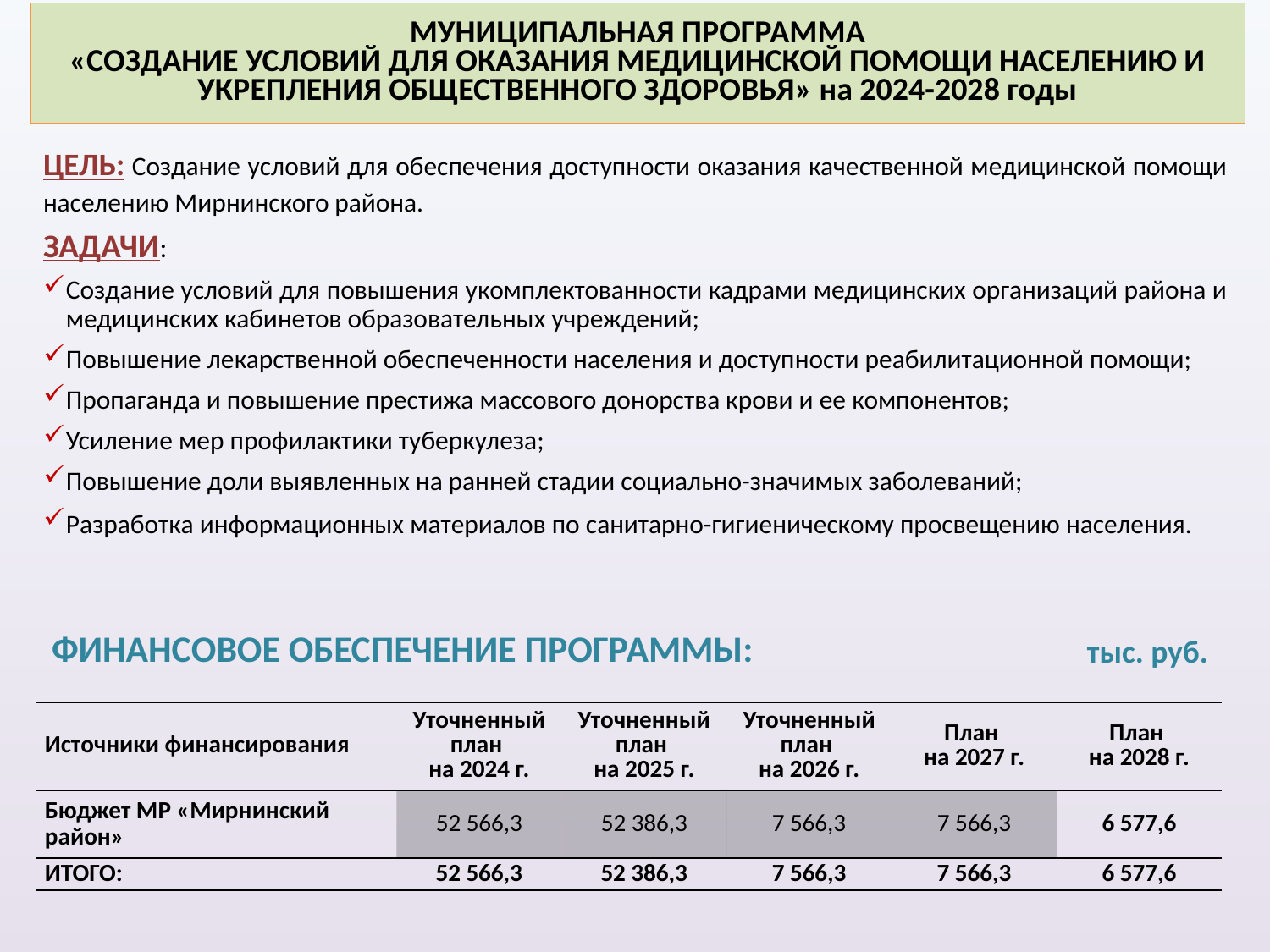

# МУНИЦИПАЛЬНАЯ ПРОГРАММА «СОЗДАНИЕ УСЛОВИЙ ДЛЯ ОКАЗАНИЯ МЕДИЦИНСКОЙ ПОМОЩИ НАСЕЛЕНИЮ И УКРЕПЛЕНИЯ ОБЩЕСТВЕННОГО ЗДОРОВЬЯ» на 2024-2028 годы
ЦЕЛЬ: Создание условий для обеспечения доступности оказания качественной медицинской помощи населению Мирнинского района.
ЗАДАЧИ:
Создание условий для повышения укомплектованности кадрами медицинских организаций района и медицинских кабинетов образовательных учреждений;
Повышение лекарственной обеспеченности населения и доступности реабилитационной помощи;
Пропаганда и повышение престижа массового донорства крови и ее компонентов;
Усиление мер профилактики туберкулеза;
Повышение доли выявленных на ранней стадии социально-значимых заболеваний;
Разработка информационных материалов по санитарно-гигиеническому просвещению населения.

ФИНАНСОВОЕ ОБЕСПЕЧЕНИЕ ПРОГРАММЫ:
тыс. руб.
| Источники финансирования | Уточненный план на 2024 г. | Уточненный план на 2025 г. | Уточненный план на 2026 г. | План на 2027 г. | План на 2028 г. |
| --- | --- | --- | --- | --- | --- |
| Бюджет МР «Мирнинский район» | 52 566,3 | 52 386,3 | 7 566,3 | 7 566,3 | 6 577,6 |
| ИТОГО: | 52 566,3 | 52 386,3 | 7 566,3 | 7 566,3 | 6 577,6 |